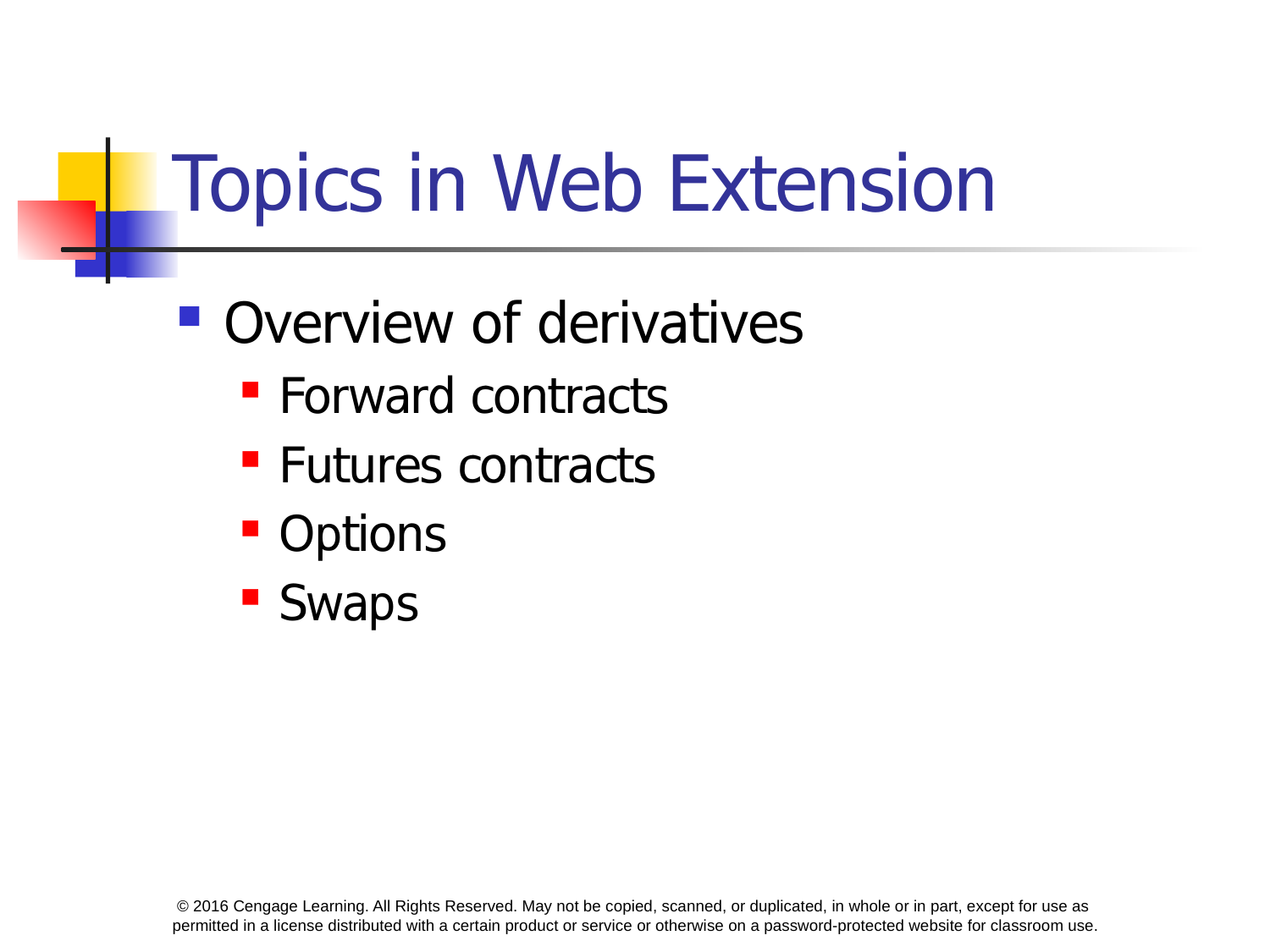

# Topics in Web Extension
Overview of derivatives
Forward contracts
Futures contracts
Options
Swaps